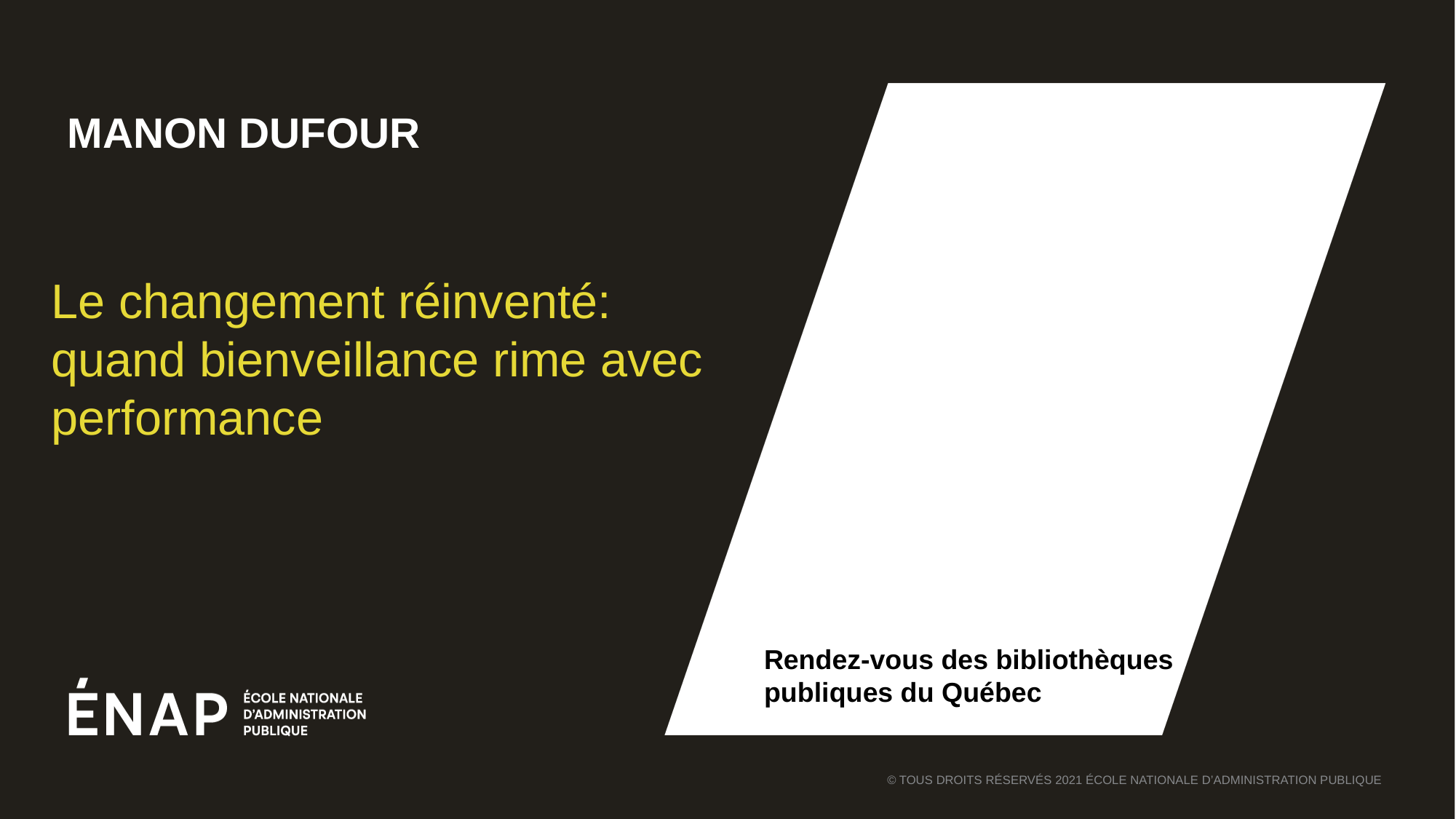

Manon Dufour
Le changement réinventé:
quand bienveillance rime avec performance
Rendez-vous des bibliothèques publiques du Québec